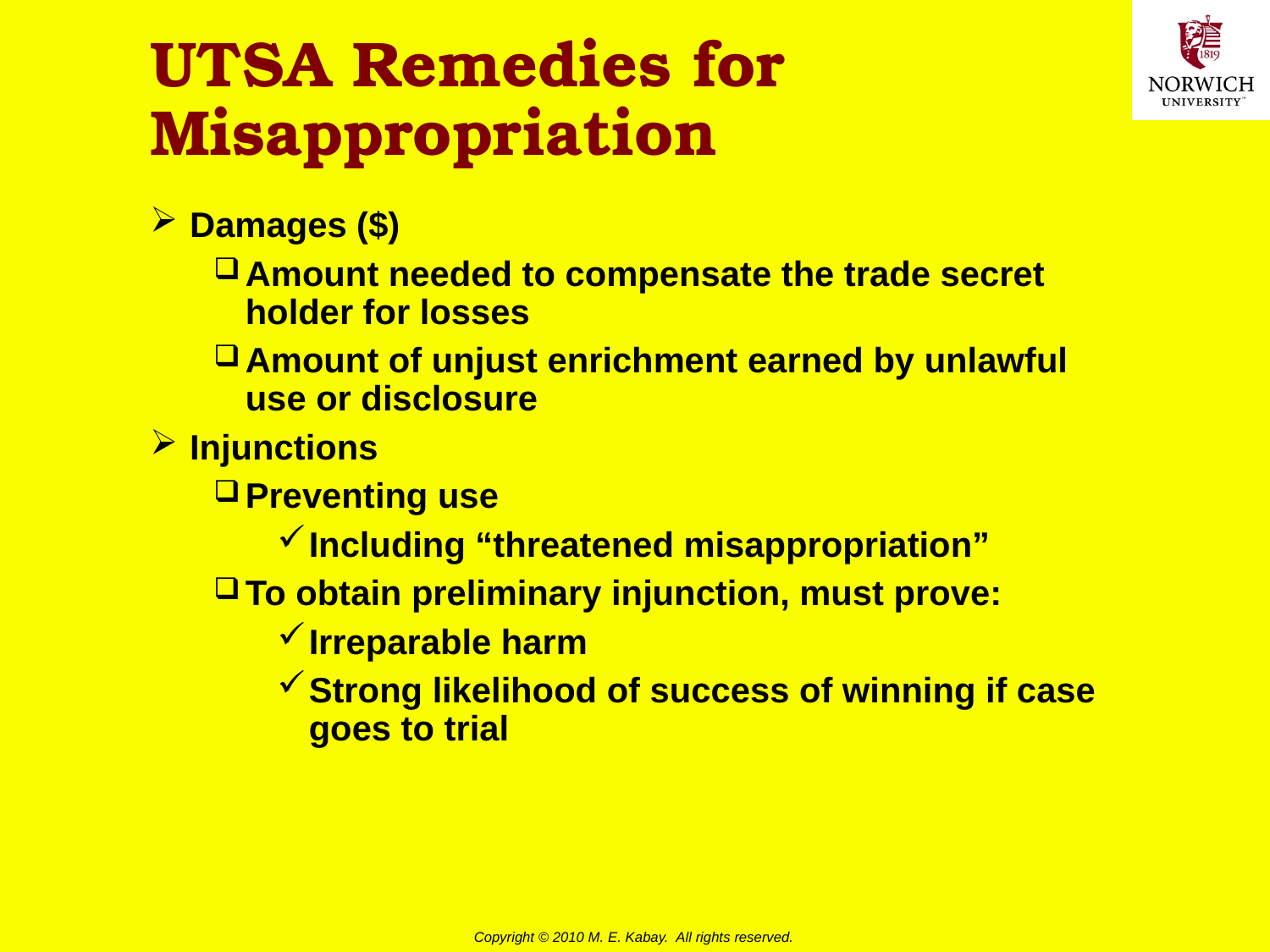

# UTSA Remedies for Misappropriation
Damages ($)
Amount needed to compensate the trade secret holder for losses
Amount of unjust enrichment earned by unlawful use or disclosure
Injunctions
Preventing use
Including “threatened misappropriation”
To obtain preliminary injunction, must prove:
Irreparable harm
Strong likelihood of success of winning if case goes to trial